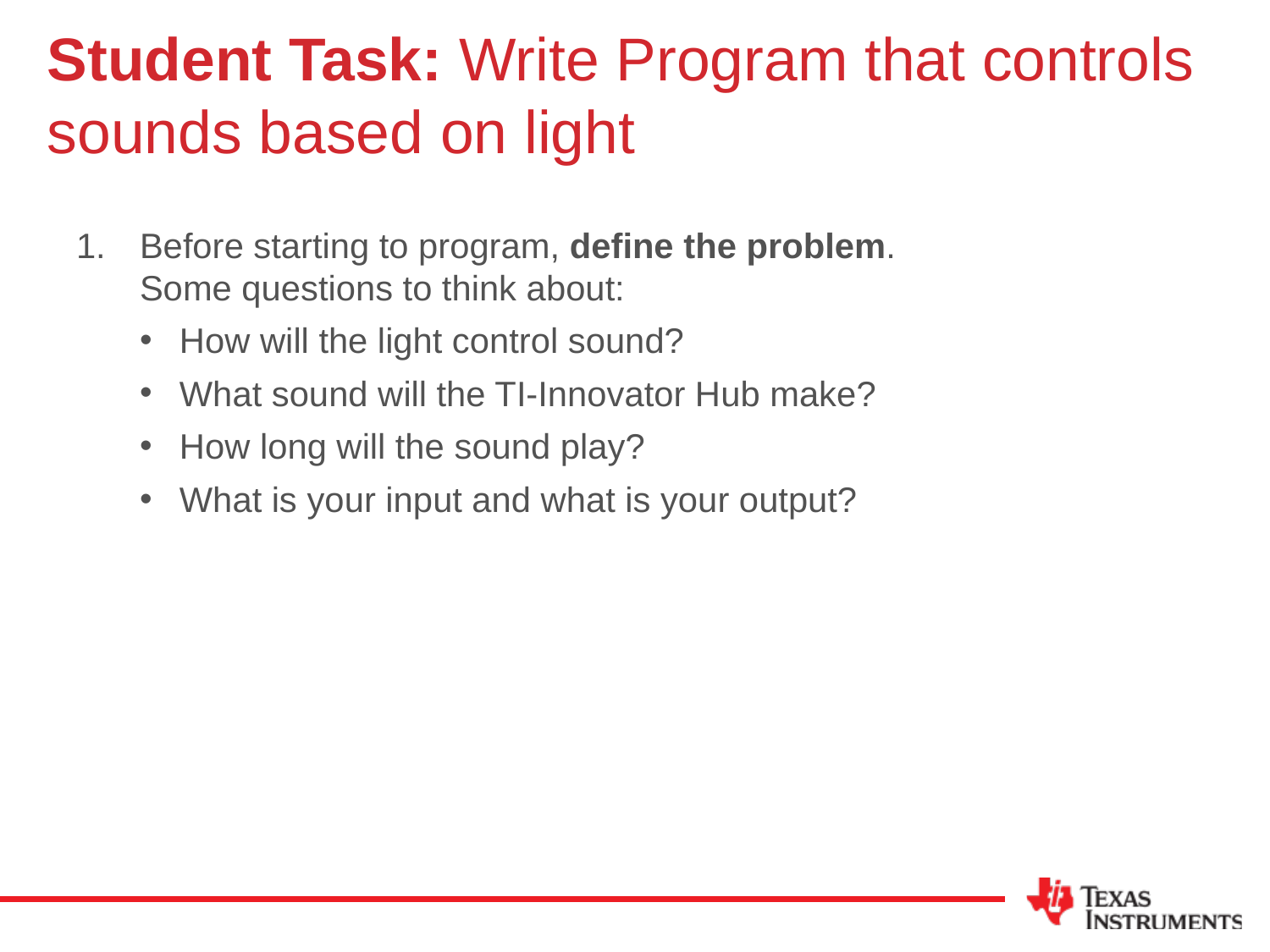

# Student Task: Write Program that controls sounds based on light
Before starting to program, define the problem.
Some questions to think about:
How will the light control sound?
What sound will the TI-Innovator Hub make?
How long will the sound play?
What is your input and what is your output?